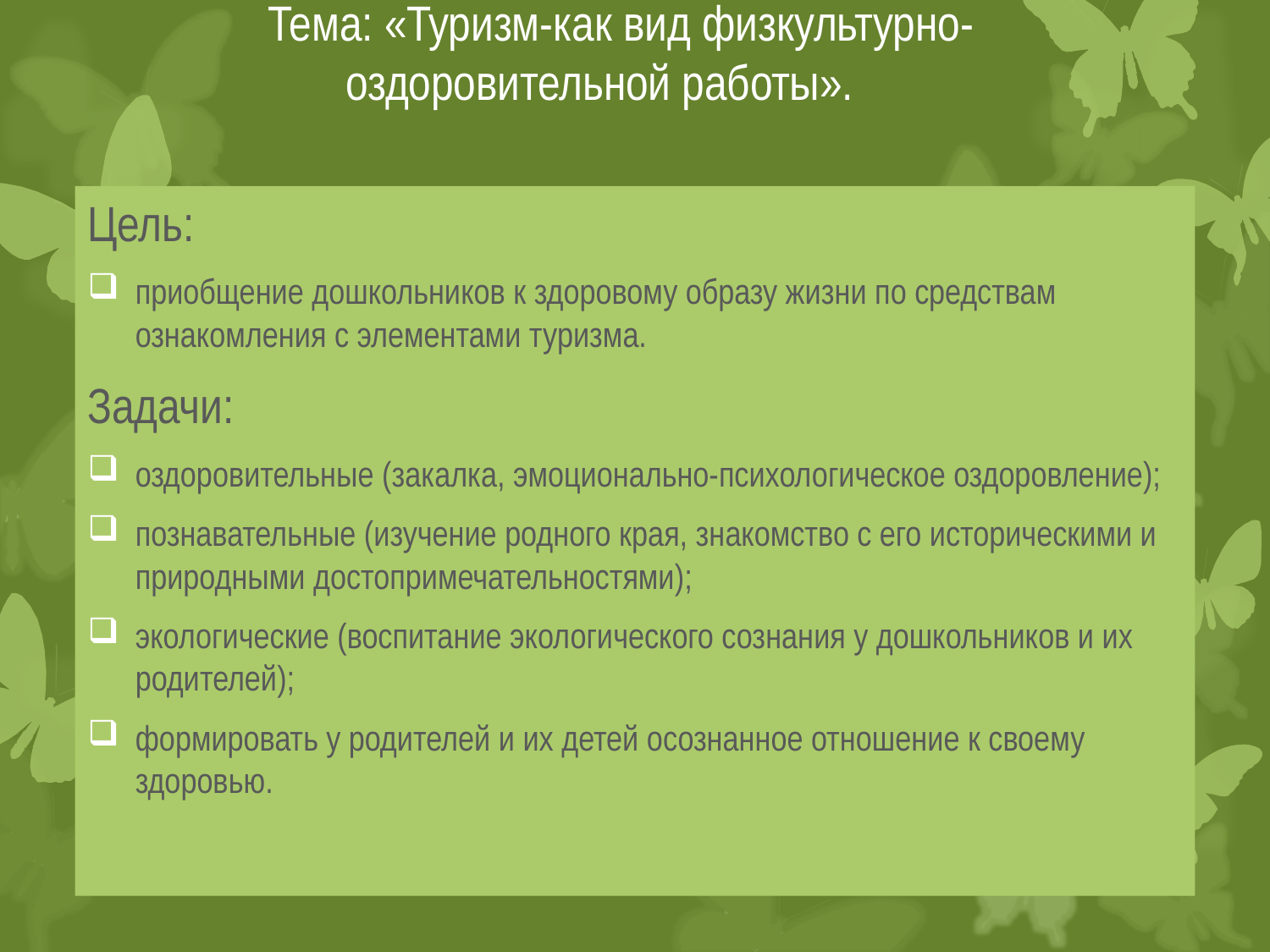

# Тема: «Туризм-как вид физкультурно-          оздоровительной работы».
Цель:
приобщение дошкольников к здоровому образу жизни по средствам ознакомления с элементами туризма.
Задачи:
оздоровительные (закалка, эмоционально-психологическое оздоровление);
познавательные (изучение родного края, знакомство с его историческими и природными достопримечательностями);
экологические (воспитание экологического сознания у дошкольников и их родителей);
формировать у родителей и их детей осознанное отношение к своему здоровью.